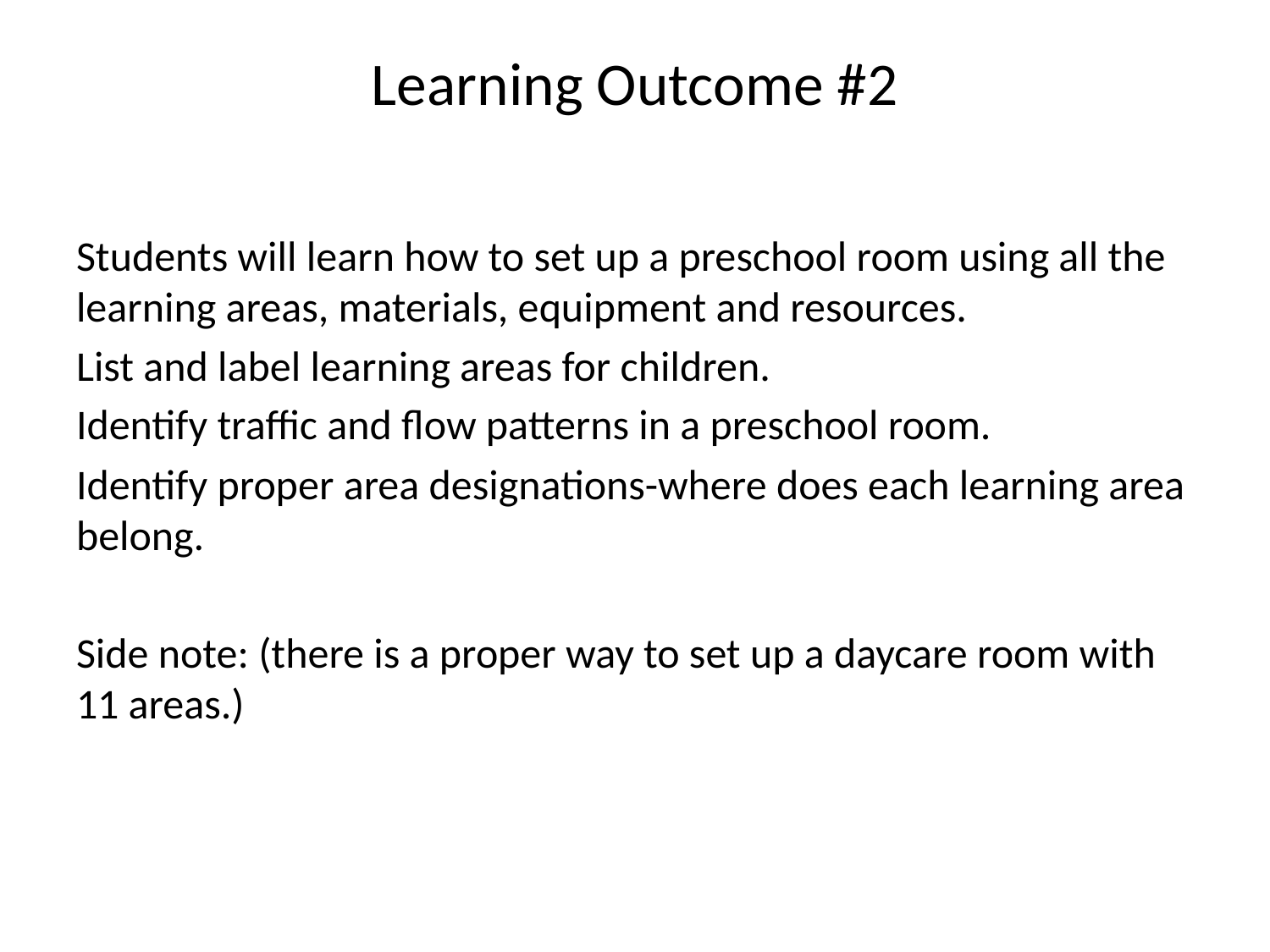

# Learning Outcome #2
Students will learn how to set up a preschool room using all the learning areas, materials, equipment and resources.
List and label learning areas for children.
Identify traffic and flow patterns in a preschool room.
Identify proper area designations-where does each learning area belong.

Side note: (there is a proper way to set up a daycare room with 11 areas.)